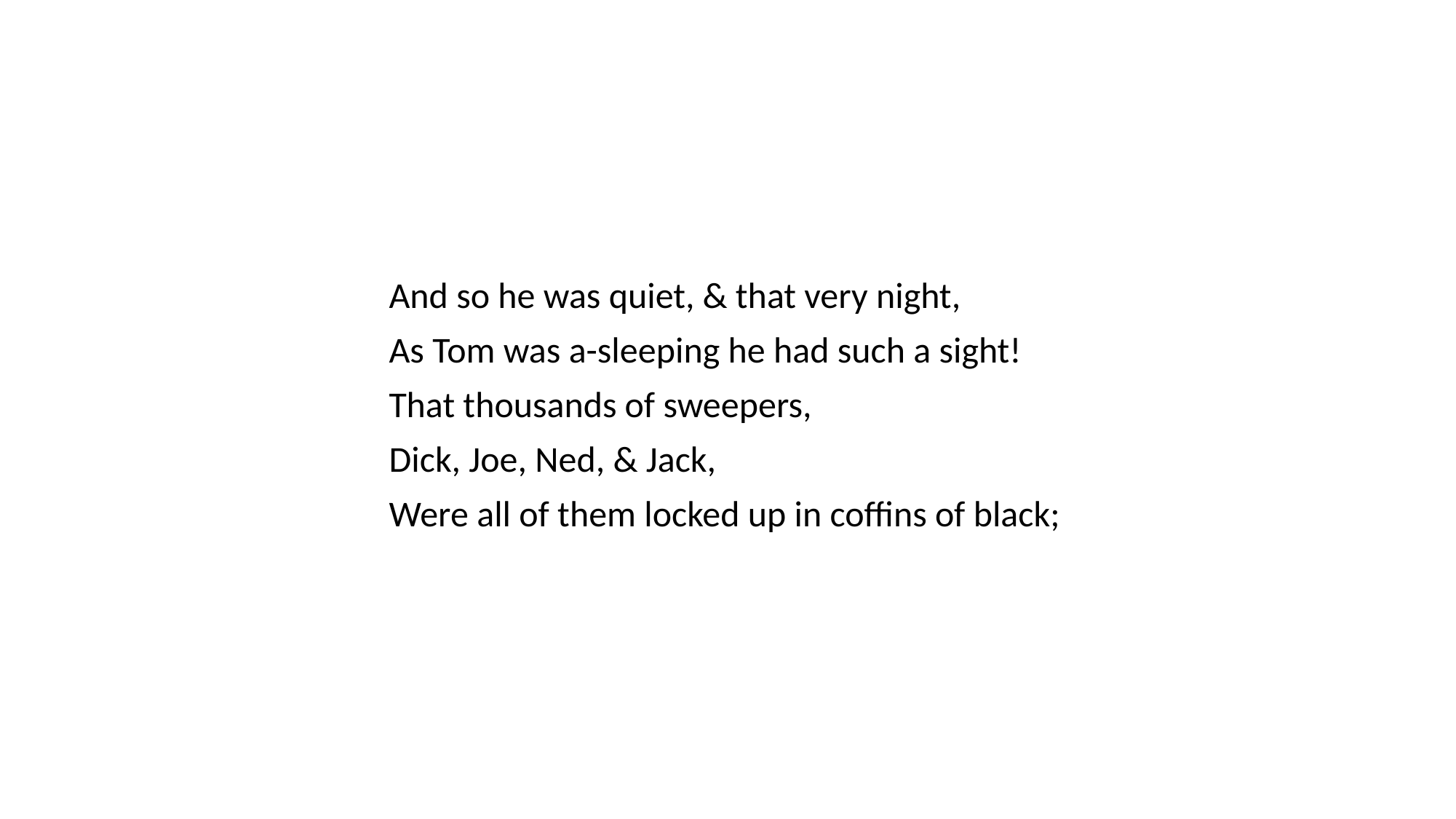

#
And so he was quiet, & that very night,
As Tom was a-sleeping he had such a sight!
That thousands of sweepers,
Dick, Joe, Ned, & Jack,
Were all of them locked up in coffins of black;